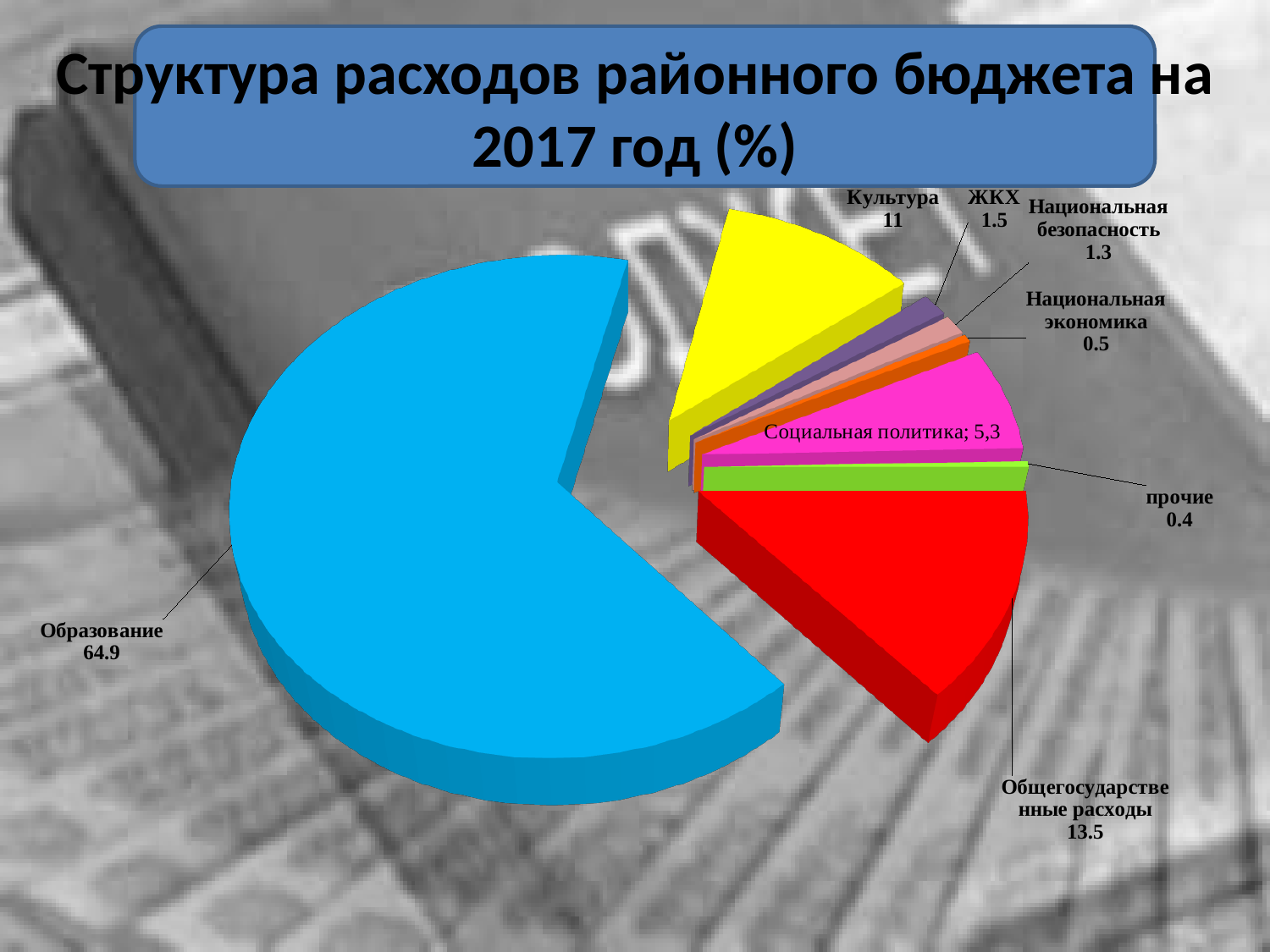

# Структура расходов районного бюджета на 2017 год (%)

[unsupported chart]